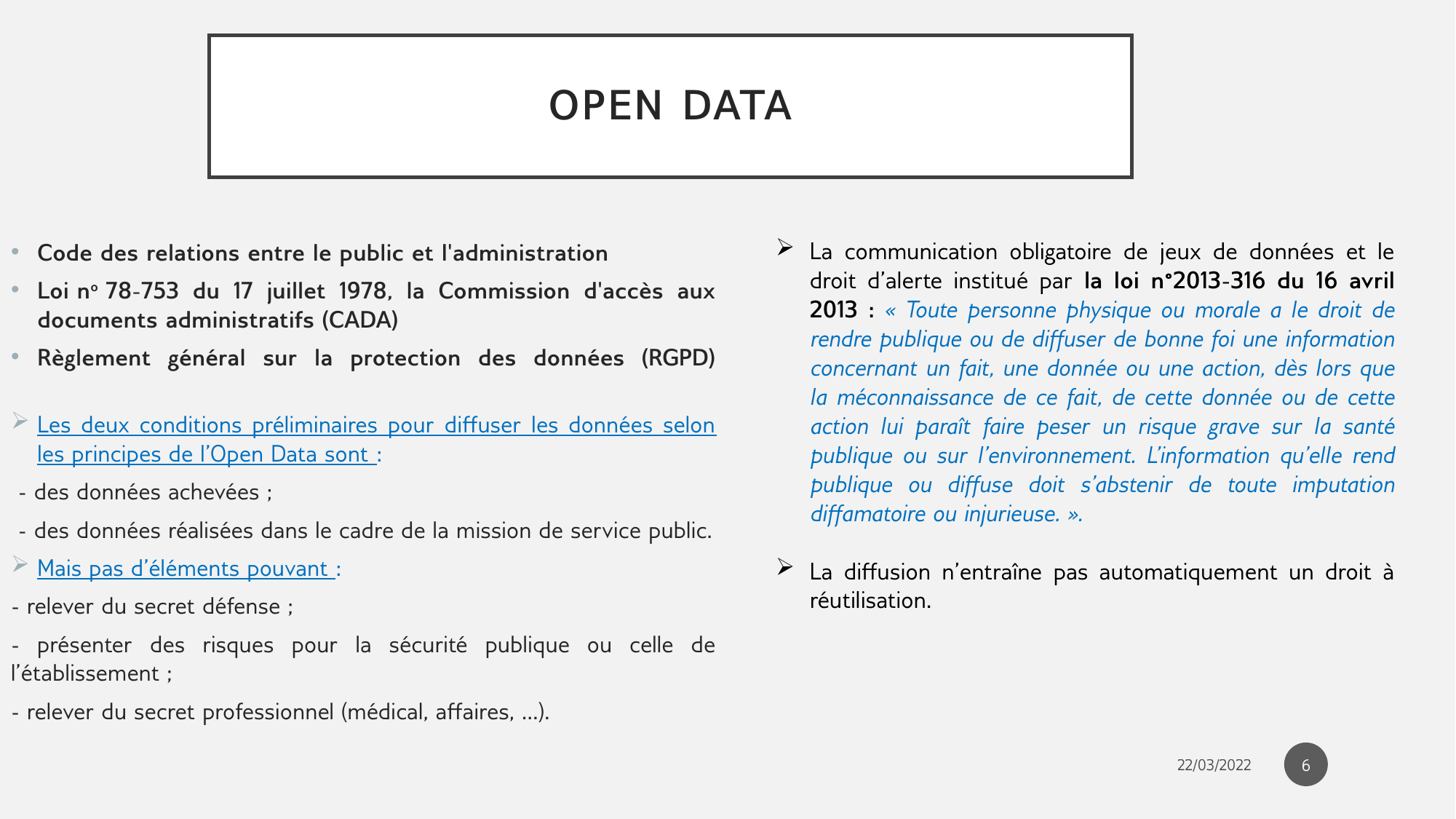

# OPEN DATA
La communication obligatoire de jeux de données et le droit d’alerte institué par la loi n°2013-316 du 16 avril 2013 : « Toute personne physique ou morale a le droit de rendre publique ou de diffuser de bonne foi une information concernant un fait, une donnée ou une action, dès lors que la méconnaissance de ce fait, de cette donnée ou de cette action lui paraît faire peser un risque grave sur la santé publique ou sur l’environnement. L’information qu’elle rend publique ou diffuse doit s’abstenir de toute imputation diffamatoire ou injurieuse. ».

La diffusion n’entraîne pas automatiquement un droit à réutilisation.
Code des relations entre le public et l'administration
Loi no 78-753 du 17 juillet 1978, la Commission d'accès aux documents administratifs (CADA)
Règlement général sur la protection des données (RGPD)
Les deux conditions préliminaires pour diffuser les données selon les principes de l’Open Data sont :
 - des données achevées ;
 - des données réalisées dans le cadre de la mission de service public.
Mais pas d’éléments pouvant :
- relever du secret défense ;
- présenter des risques pour la sécurité publique ou celle de l’établissement ;
- relever du secret professionnel (médical, affaires, …).

6
22/03/2022